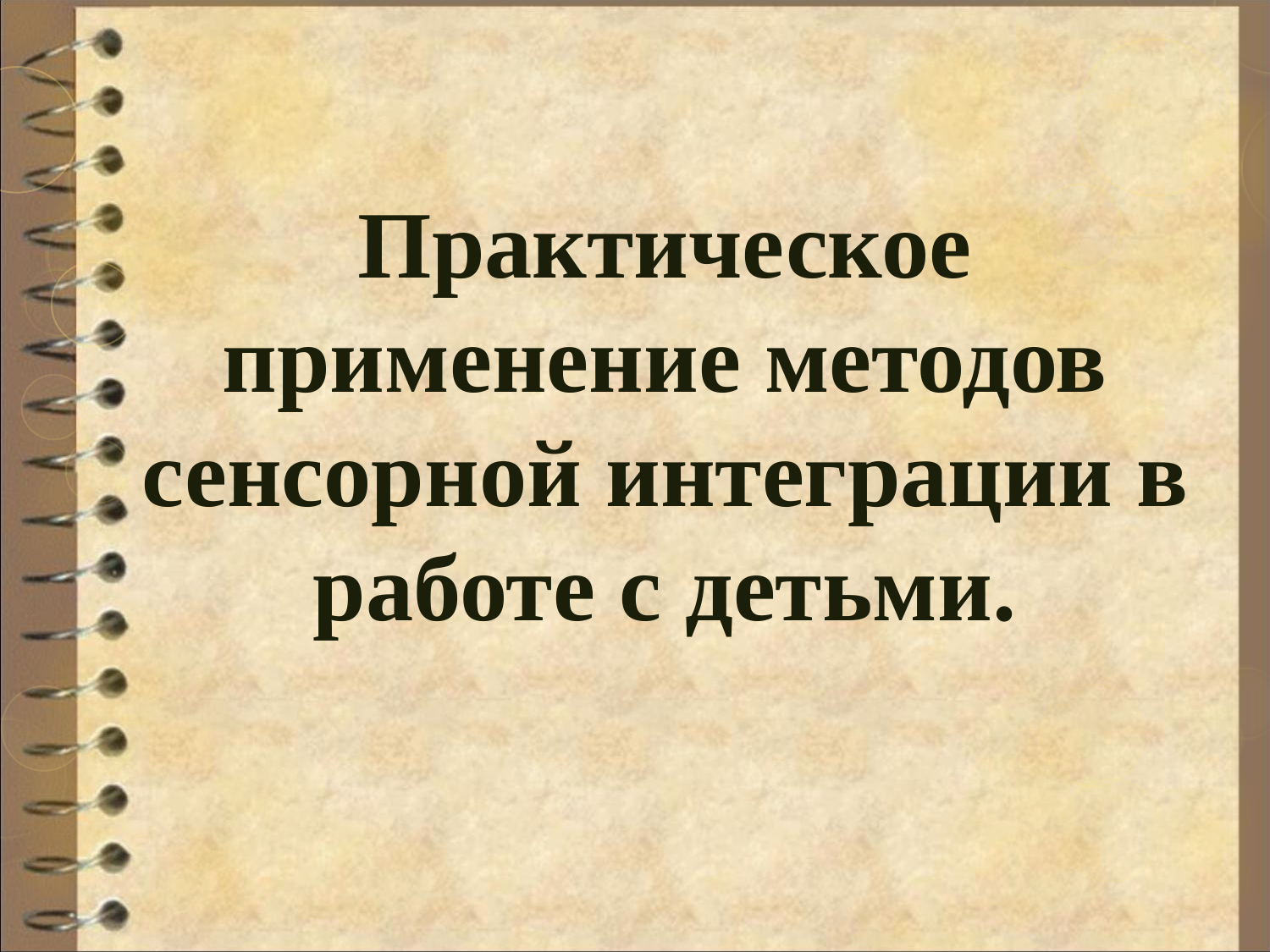

# Практическое применение методов сенсорной интеграции в работе с детьми.